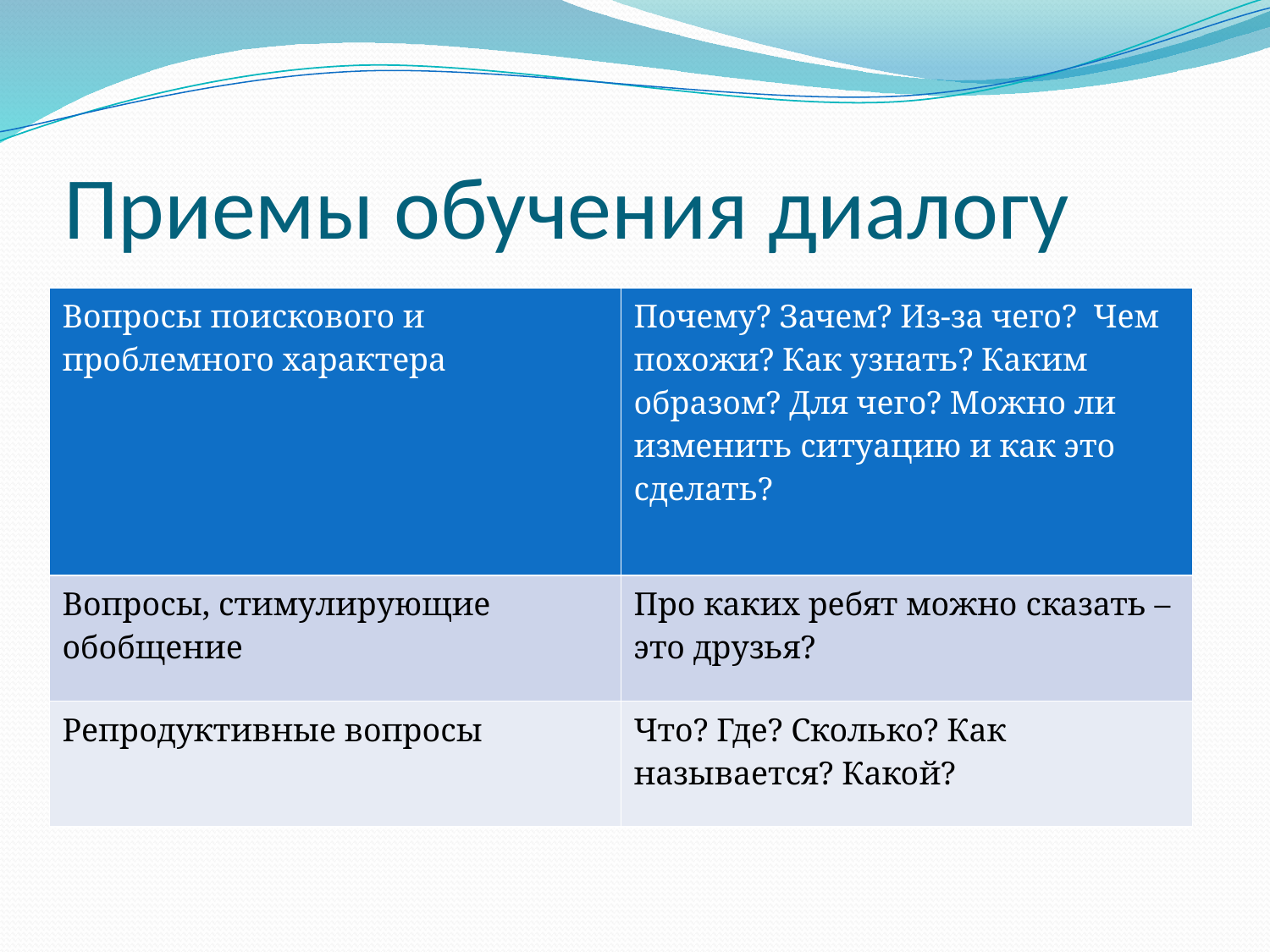

# Приемы обучения диалогу
| Вопросы поискового и проблемного характера | Почему? Зачем? Из-за чего? Чем похожи? Как узнать? Каким образом? Для чего? Можно ли изменить ситуацию и как это сделать? |
| --- | --- |
| Вопросы, стимулирующие обобщение | Про каких ребят можно сказать – это друзья? |
| Репродуктивные вопросы | Что? Где? Сколько? Как называется? Какой? |